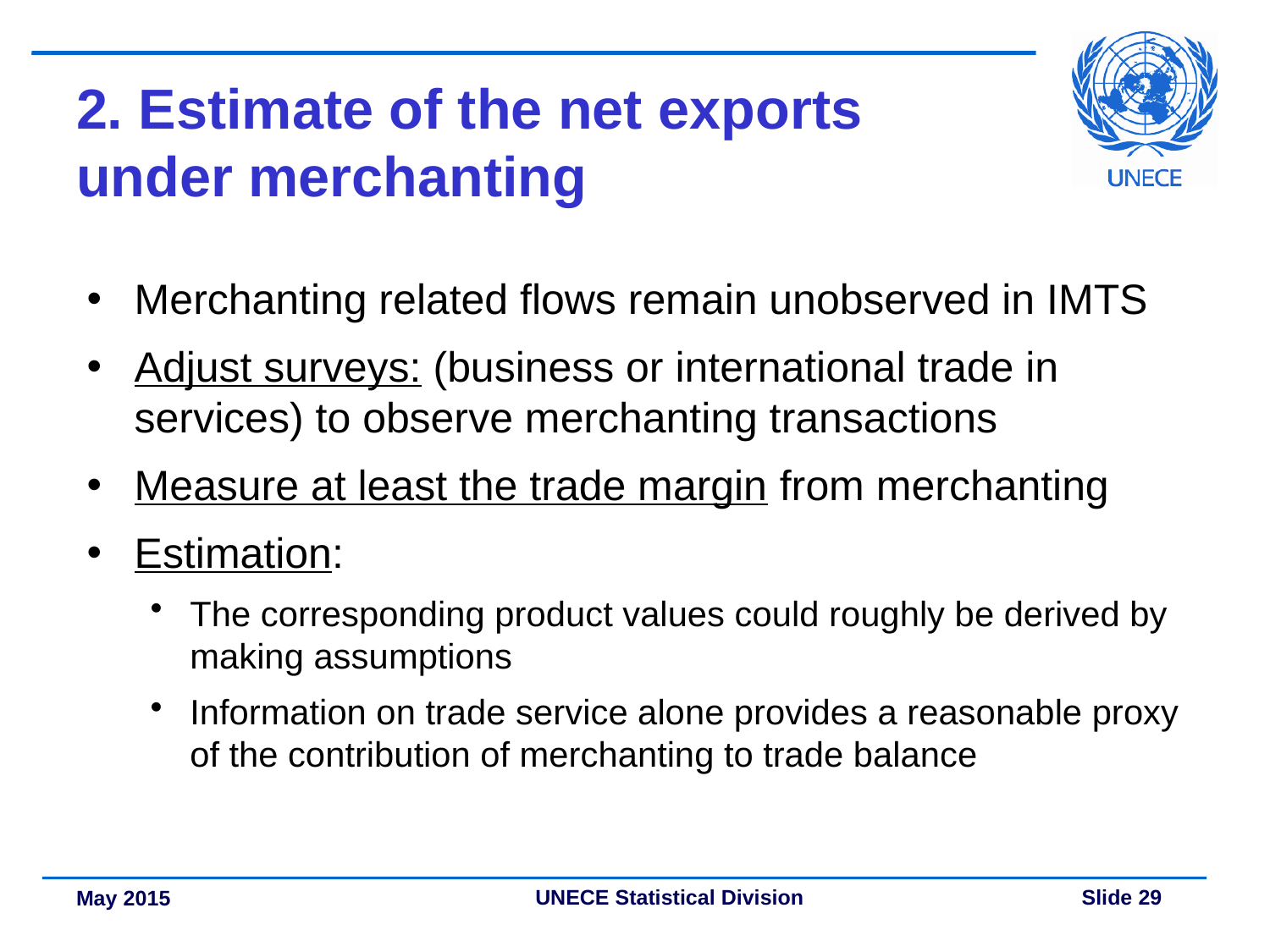

# 2. Estimate of the net exports under merchanting
Merchanting related flows remain unobserved in IMTS
Adjust surveys: (business or international trade in services) to observe merchanting transactions
Measure at least the trade margin from merchanting
Estimation:
The corresponding product values could roughly be derived by making assumptions
Information on trade service alone provides a reasonable proxy of the contribution of merchanting to trade balance

May 2015